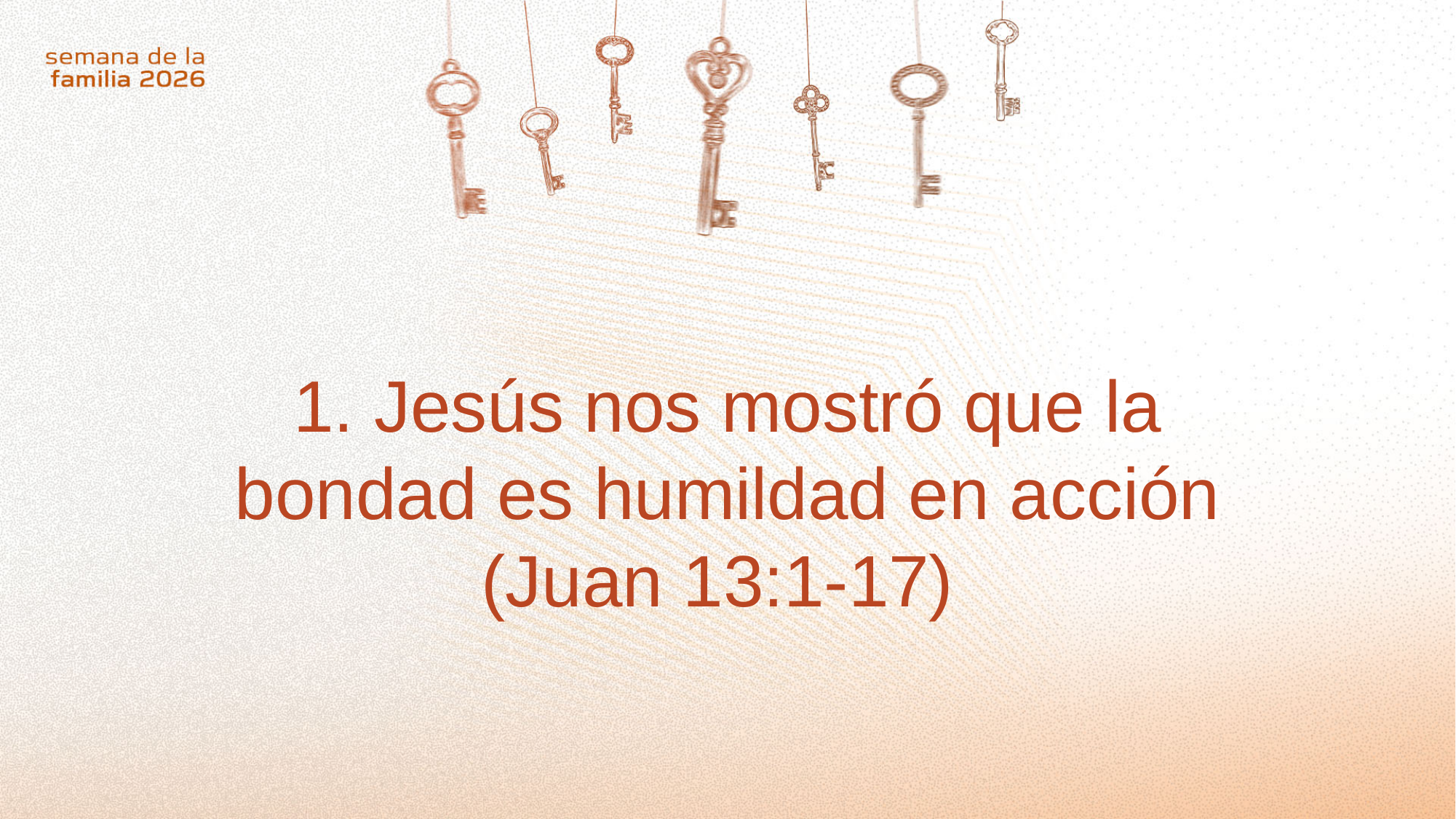

1. Jesús nos mostró que la bondad es humildad en acción (Juan 13:1-17)